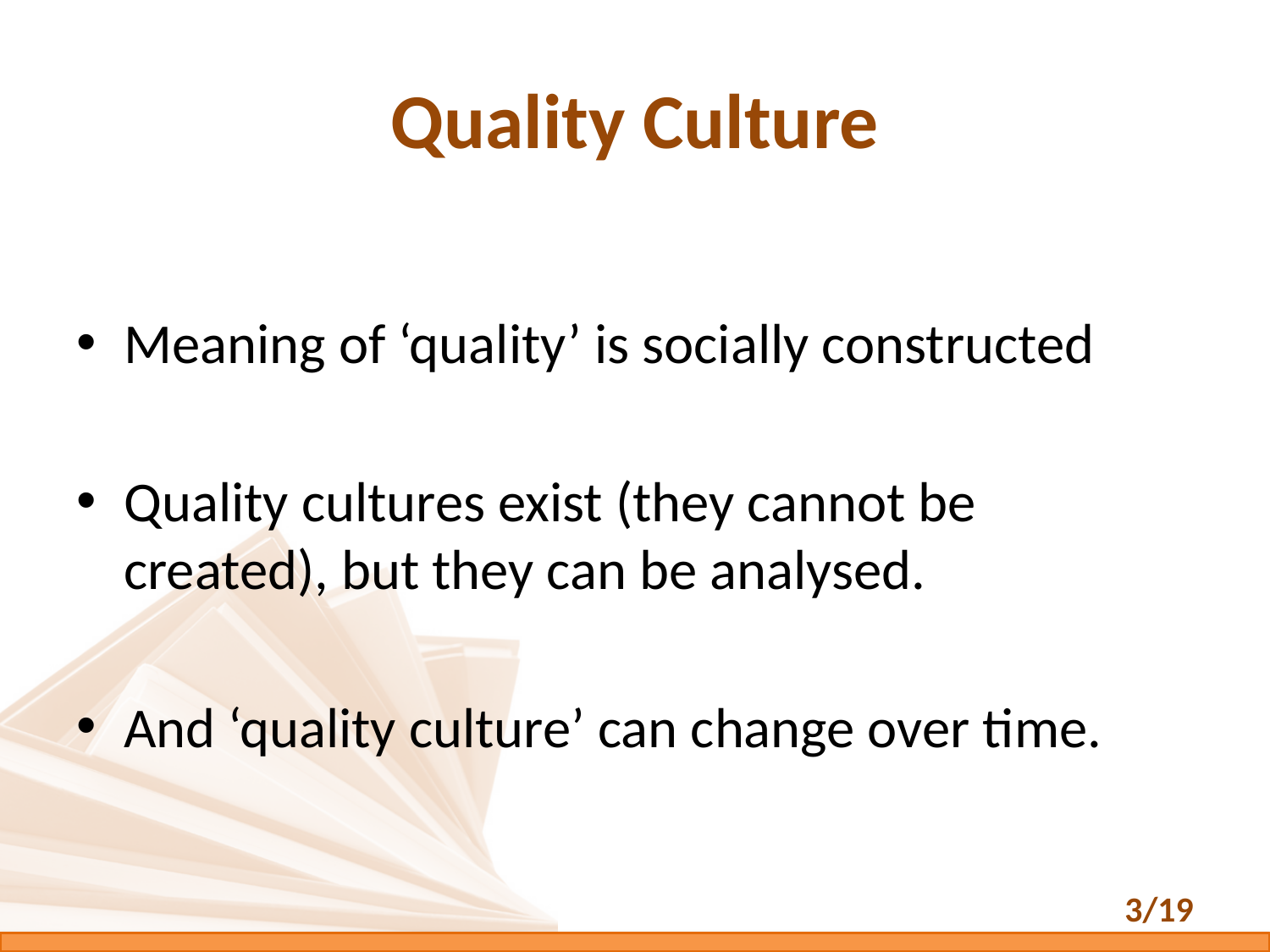

# Quality Culture

Meaning of ‘quality’ is socially constructed

Quality cultures exist (they cannot be created), but they can be analysed.

And ‘quality culture’ can change over time.

3/19